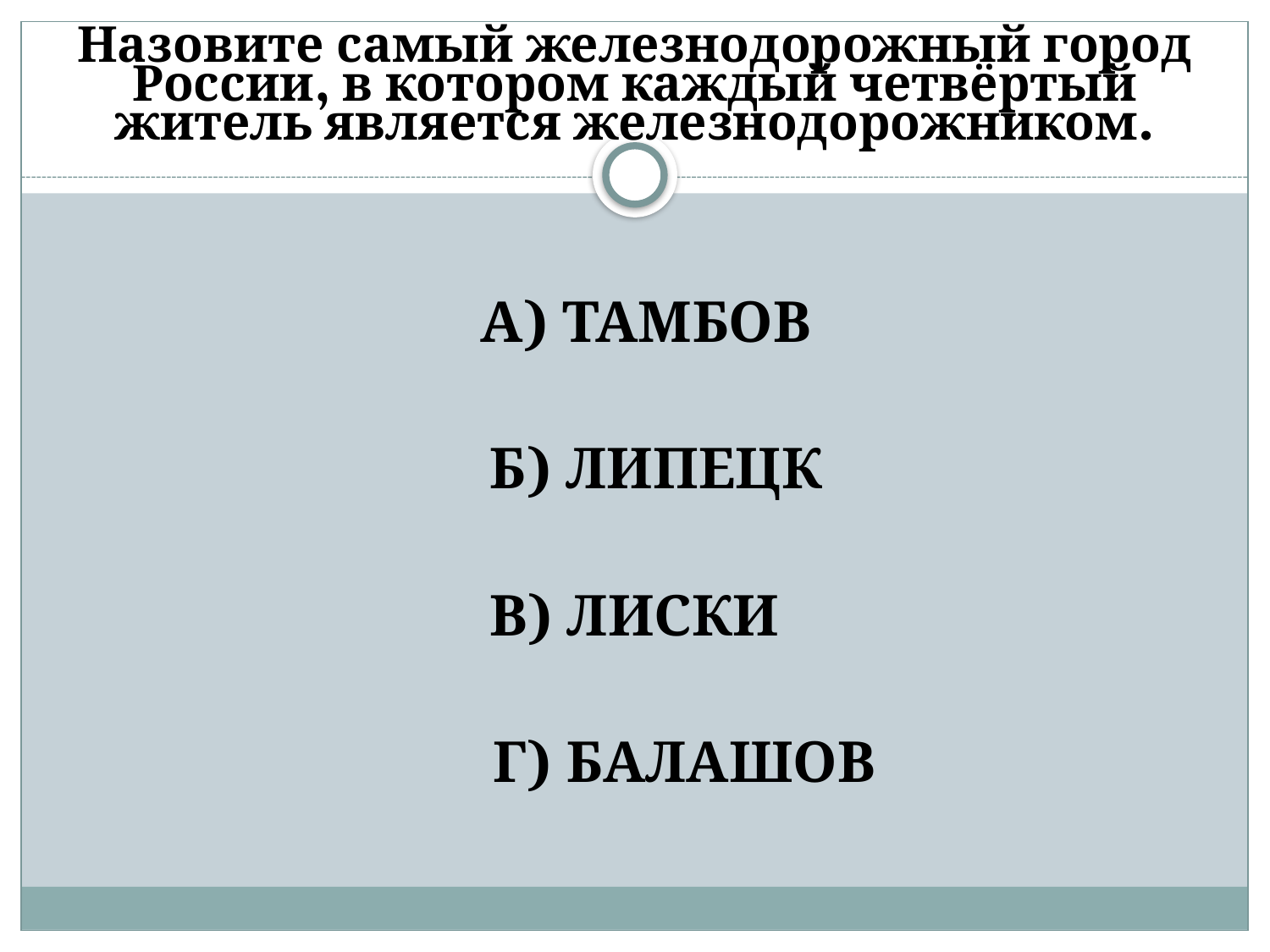

# Назовите самый железнодорожный город России, в котором каждый четвёртый житель является железнодорожником.
                  А) ТАМБОВ
                 Б) ЛИПЕЦК
              В) ЛИСКИ
                     Г) БАЛАШОВ